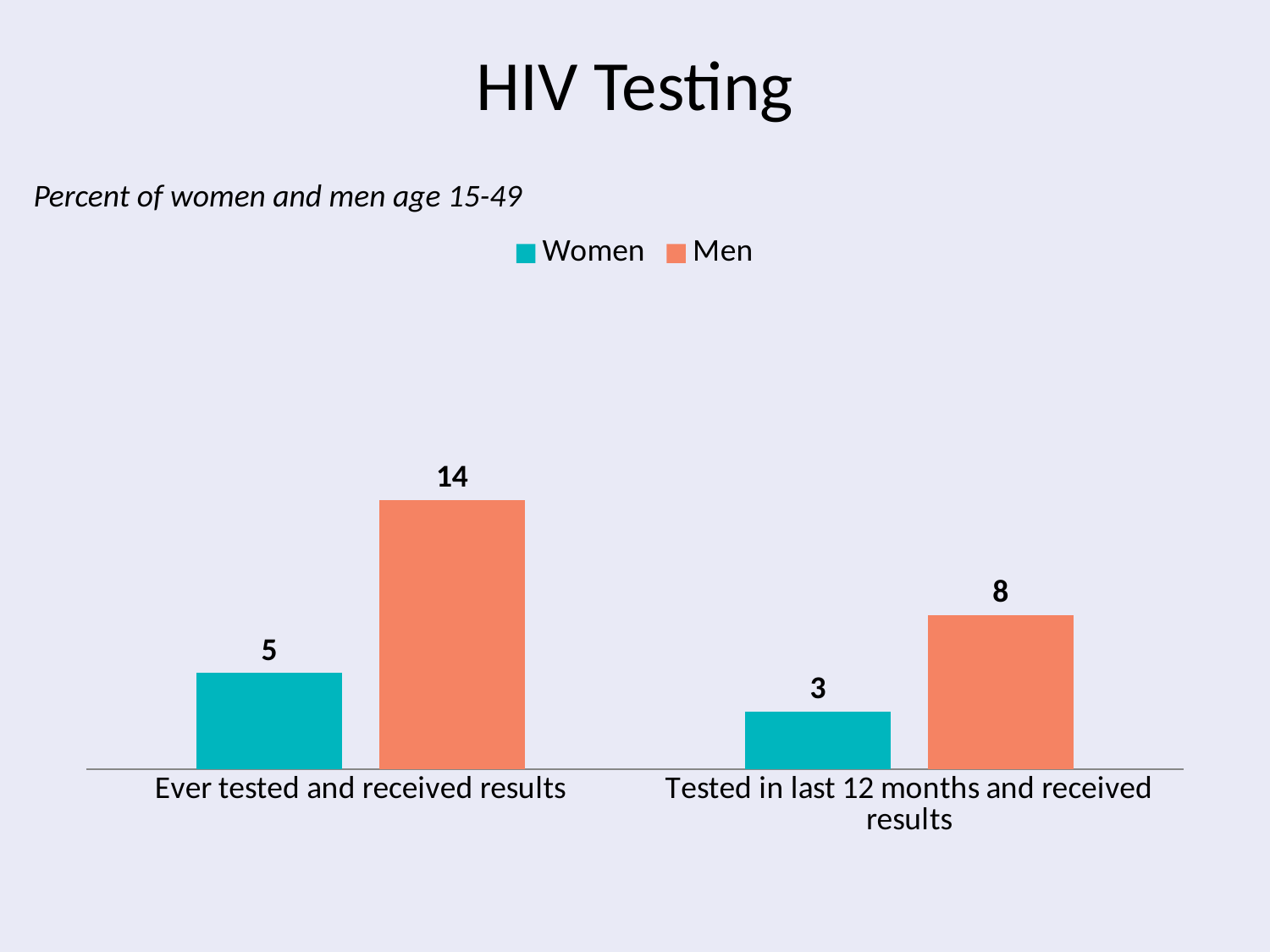

# HIV Testing
Percent of women and men age 15-49

### Chart

| Category | Women | Men |
|---|---|---|
| Ever tested and received results | 5.0 | 14.0 |
| Tested in last 12 months and received results | 3.0 | 8.0 |